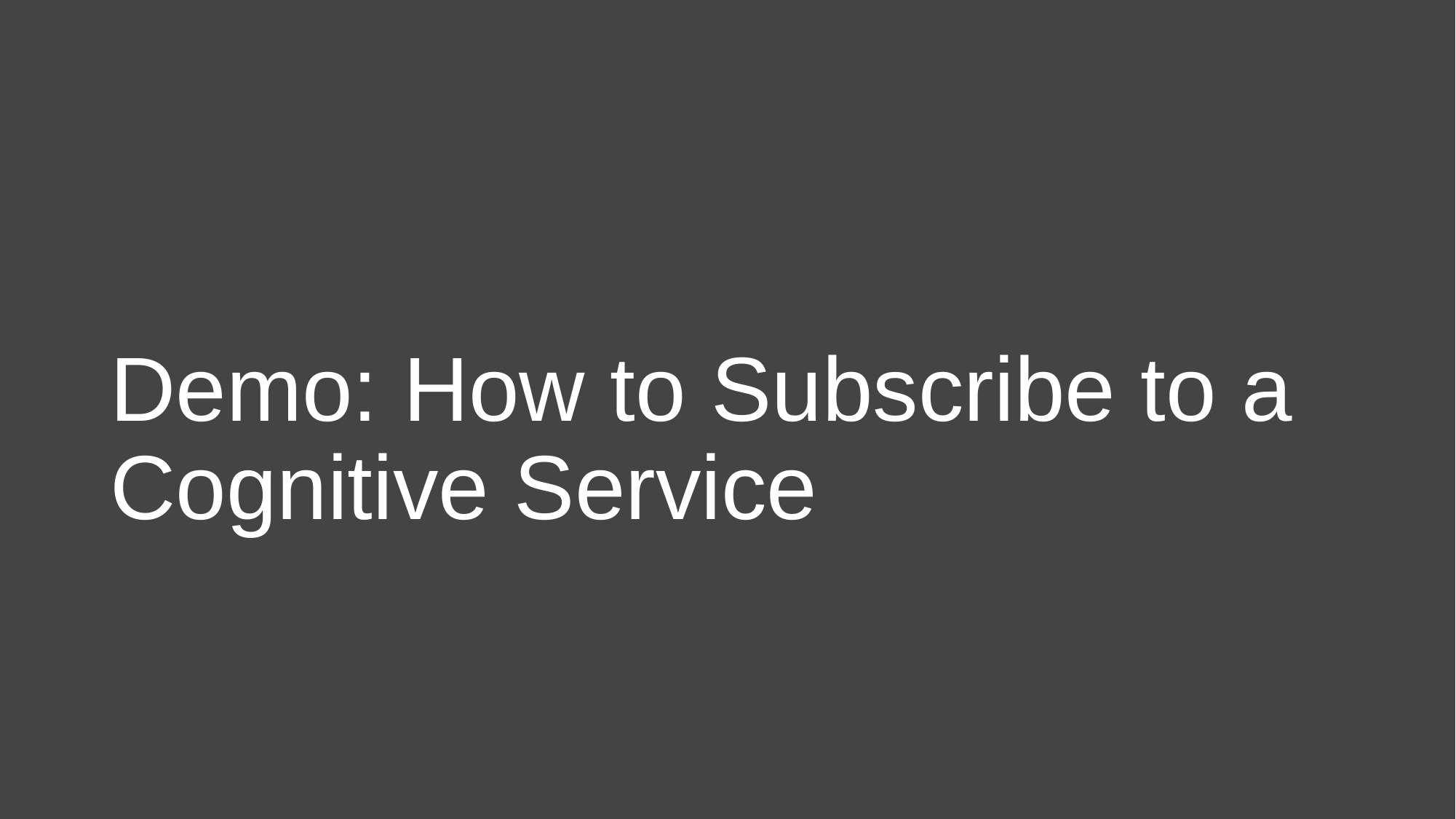

# Demo: How to Subscribe to a Cognitive Service